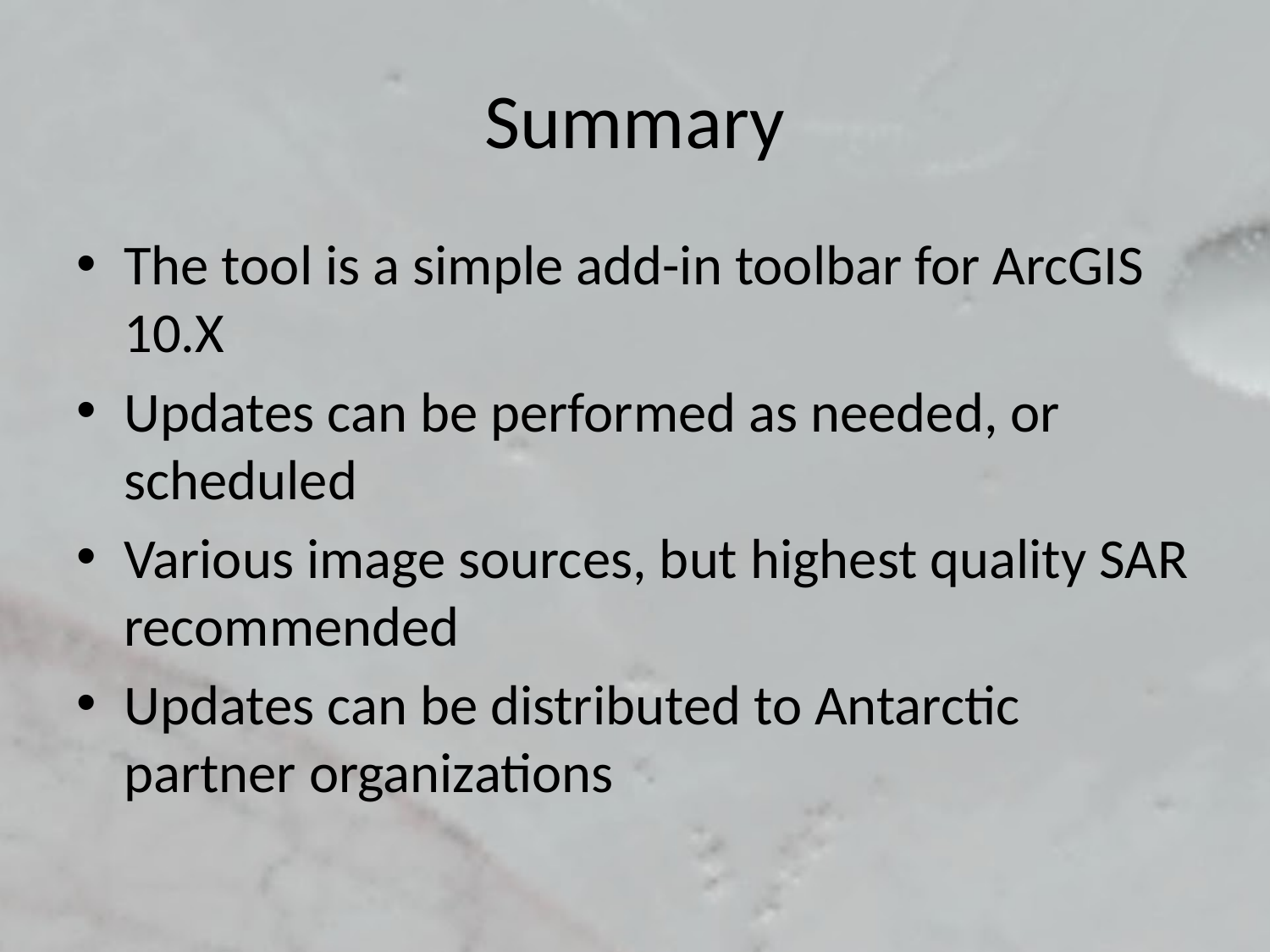

# Summary
The tool is a simple add-in toolbar for ArcGIS 10.X
Updates can be performed as needed, or scheduled
Various image sources, but highest quality SAR recommended
Updates can be distributed to Antarctic partner organizations